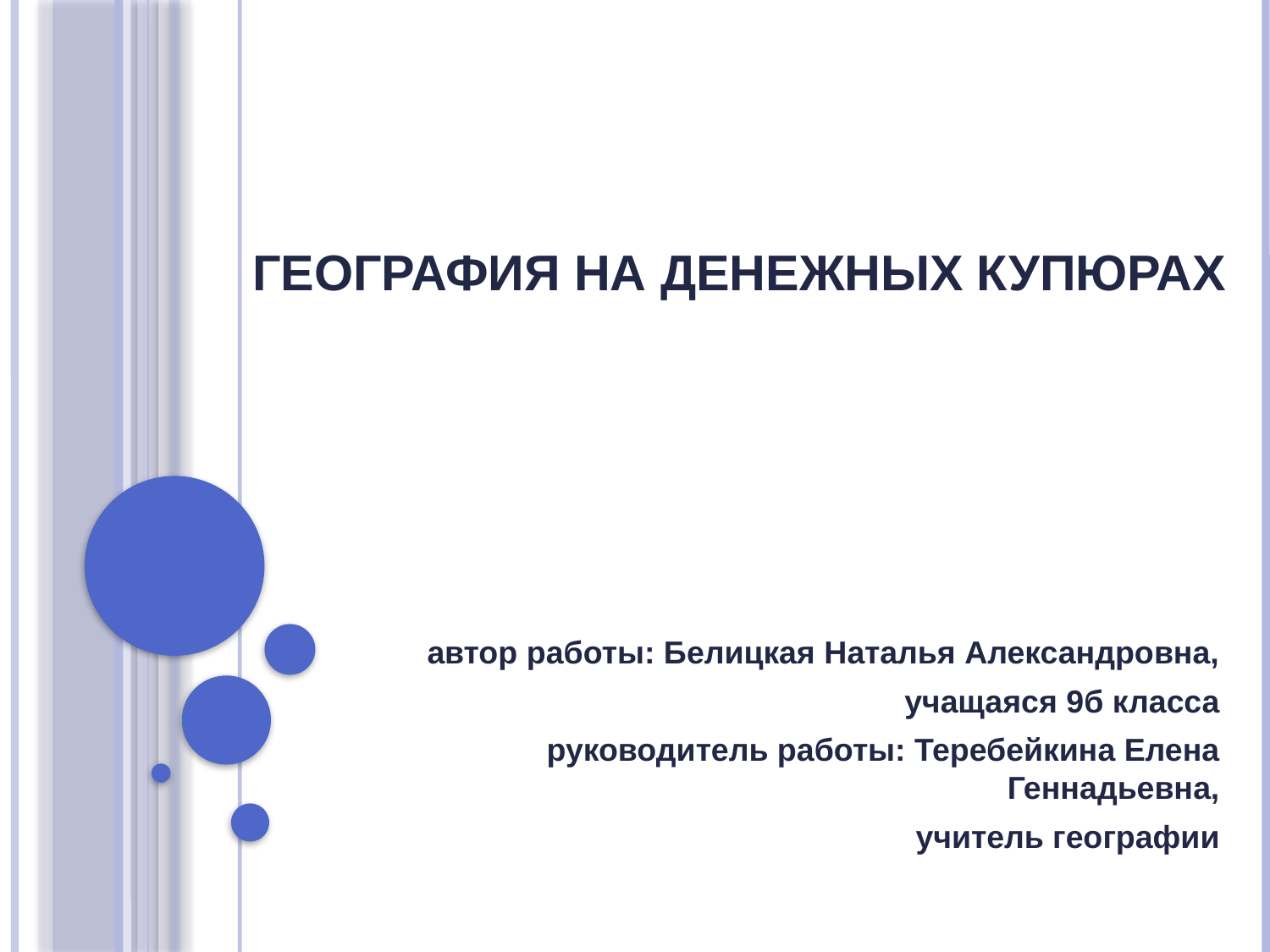

# География на денежных купюрах
автор работы: Белицкая Наталья Александровна,
учащаяся 9б класса
руководитель работы: Теребейкина Елена Геннадьевна,
 учитель географии